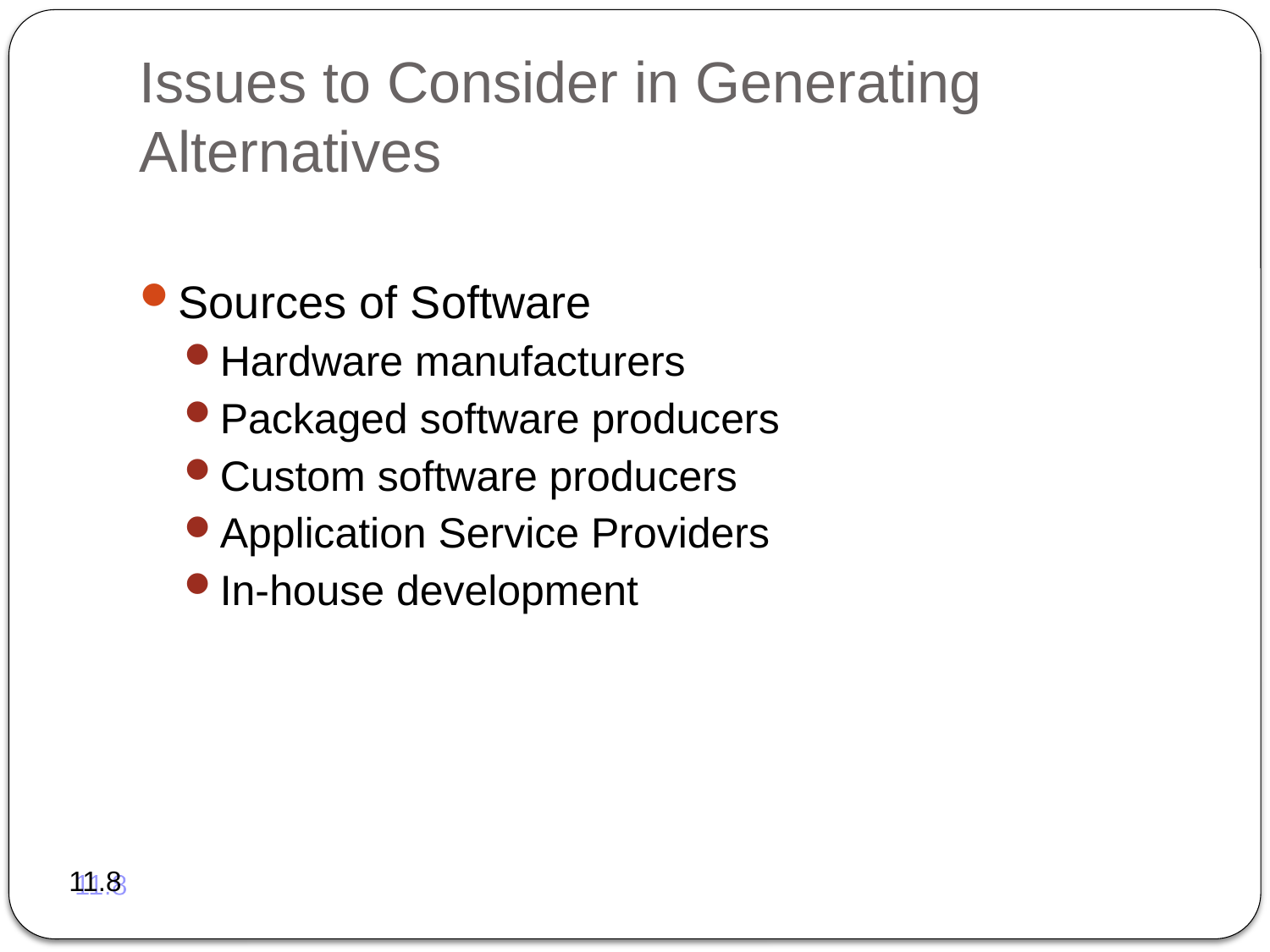

# Issues to Consider in Generating Alternatives

Sources of Software
Hardware manufacturers
Packaged software producers
Custom software producers
Application Service Providers
In-house development

11.8